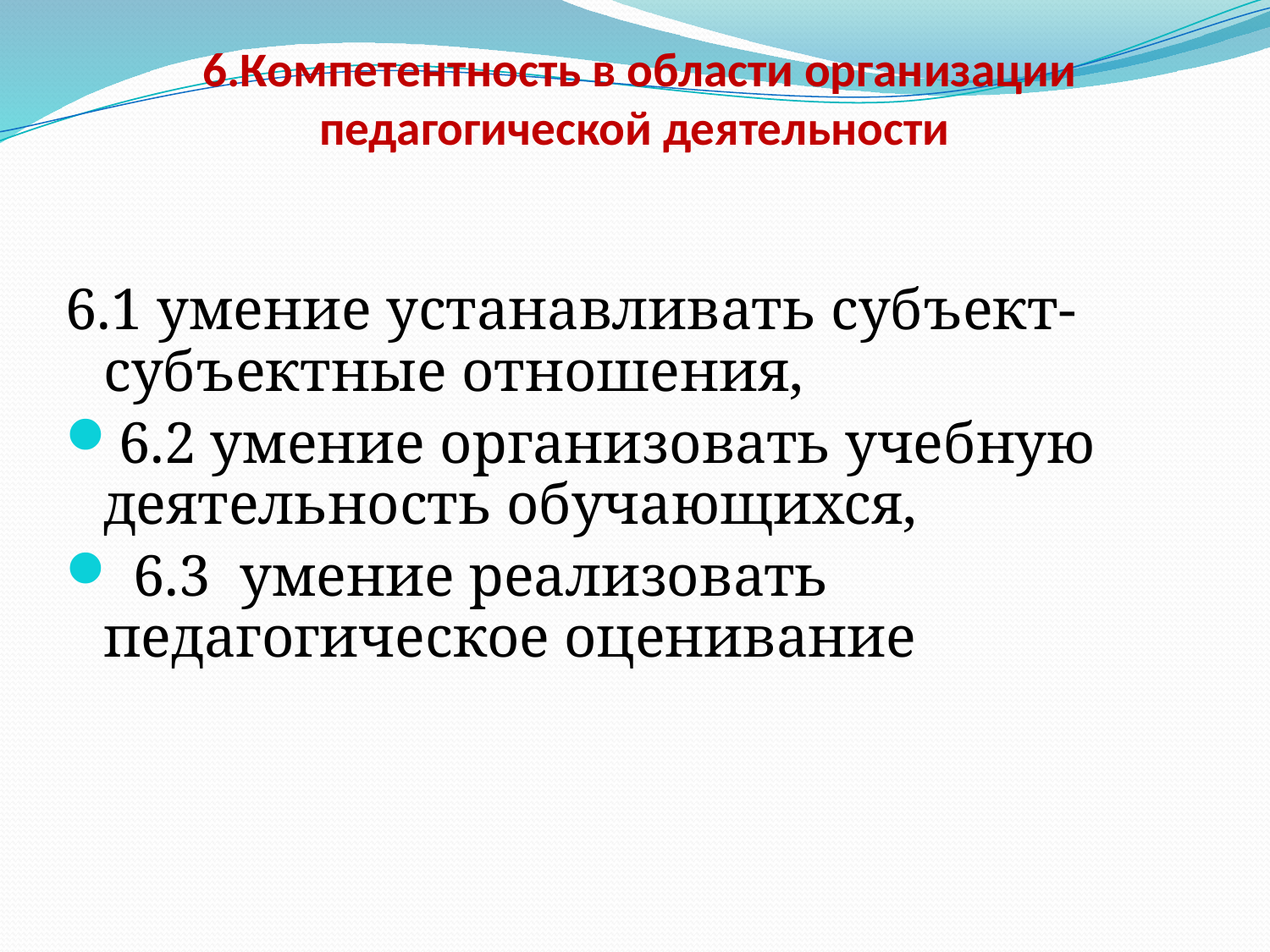

# 6.Компетентность в области организации педагогической деятельности

6.1 умение устанавливать субъект-субъектные отношения,
6.2 умение организовать учебную  деятельность обучающихся,
 6.3  умение реализовать педагогическое оценивание